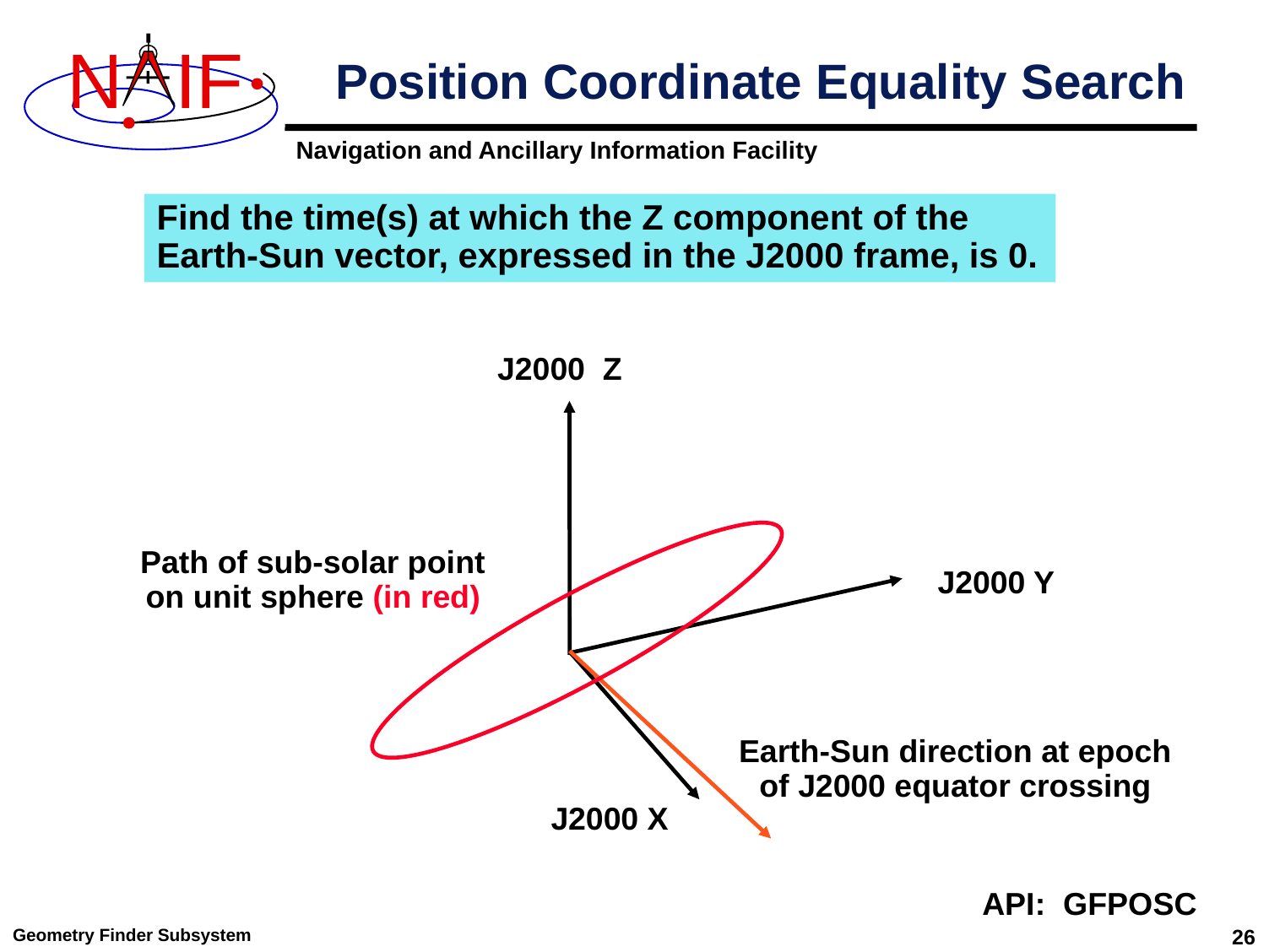

# Position Coordinate Equality Search
Find the time(s) at which the Z component of the Earth-Sun vector, expressed in the J2000 frame, is 0.
J2000  Z

Path of sub-solar point on unit sphere (in red)
J2000 Y

Earth-Sun direction at epoch of J2000 equator crossing
J2000 X
API:  GFPOSC
Geometry Finder Subsystem
26